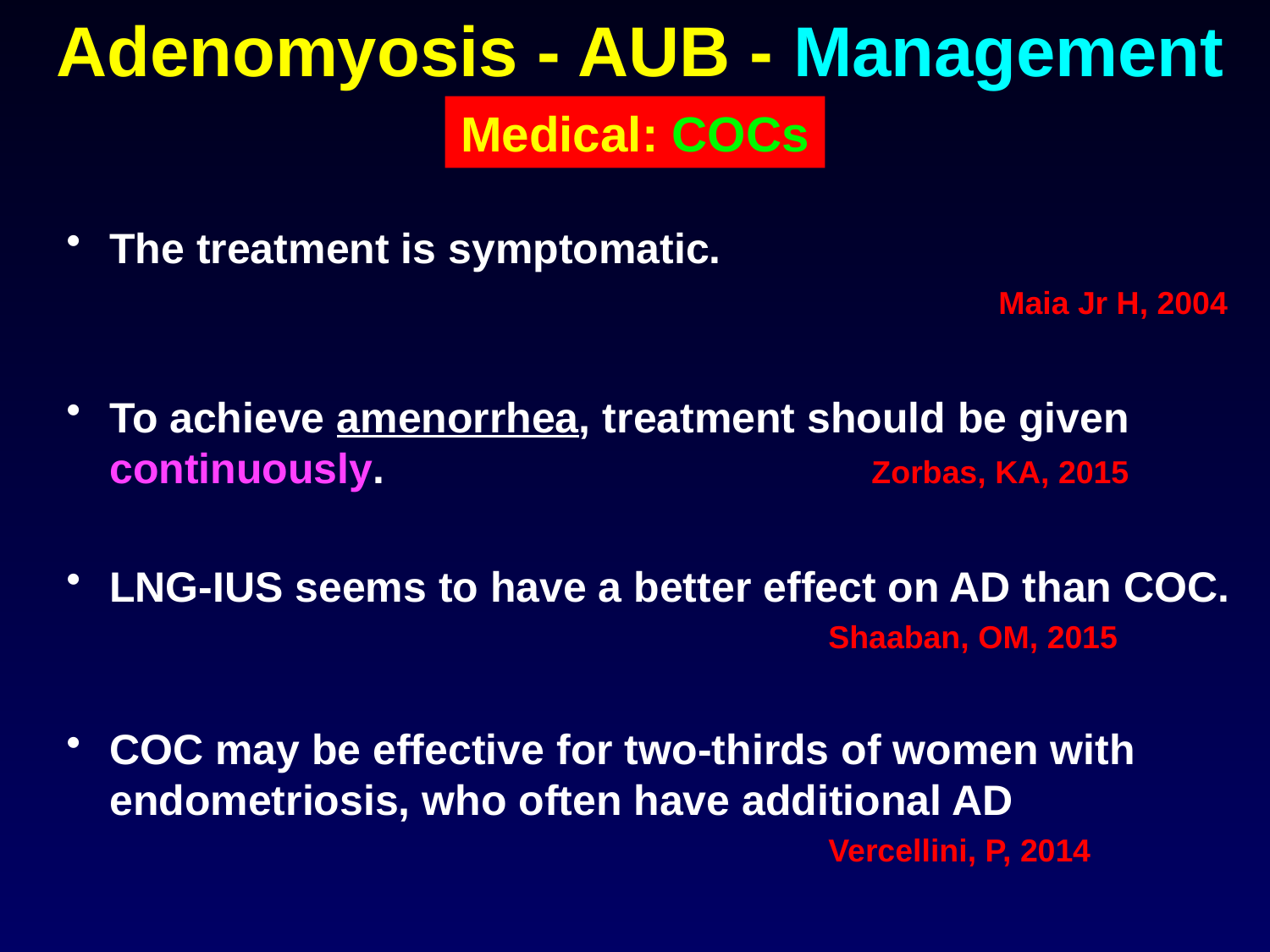

# Adenomyosis - AUB - Management
Medical: COCs

The treatment is symptomatic. 											Maia Jr H, 2004

To achieve amenorrhea, treatment should be given continuously.				Zorbas, KA, 2015

LNG-IUS seems to have a better effect on AD than COC.
						Shaaban, OM, 2015

COC may be effective for two-thirds of women with endometriosis, who often have additional AD
						Vercellini, P, 2014